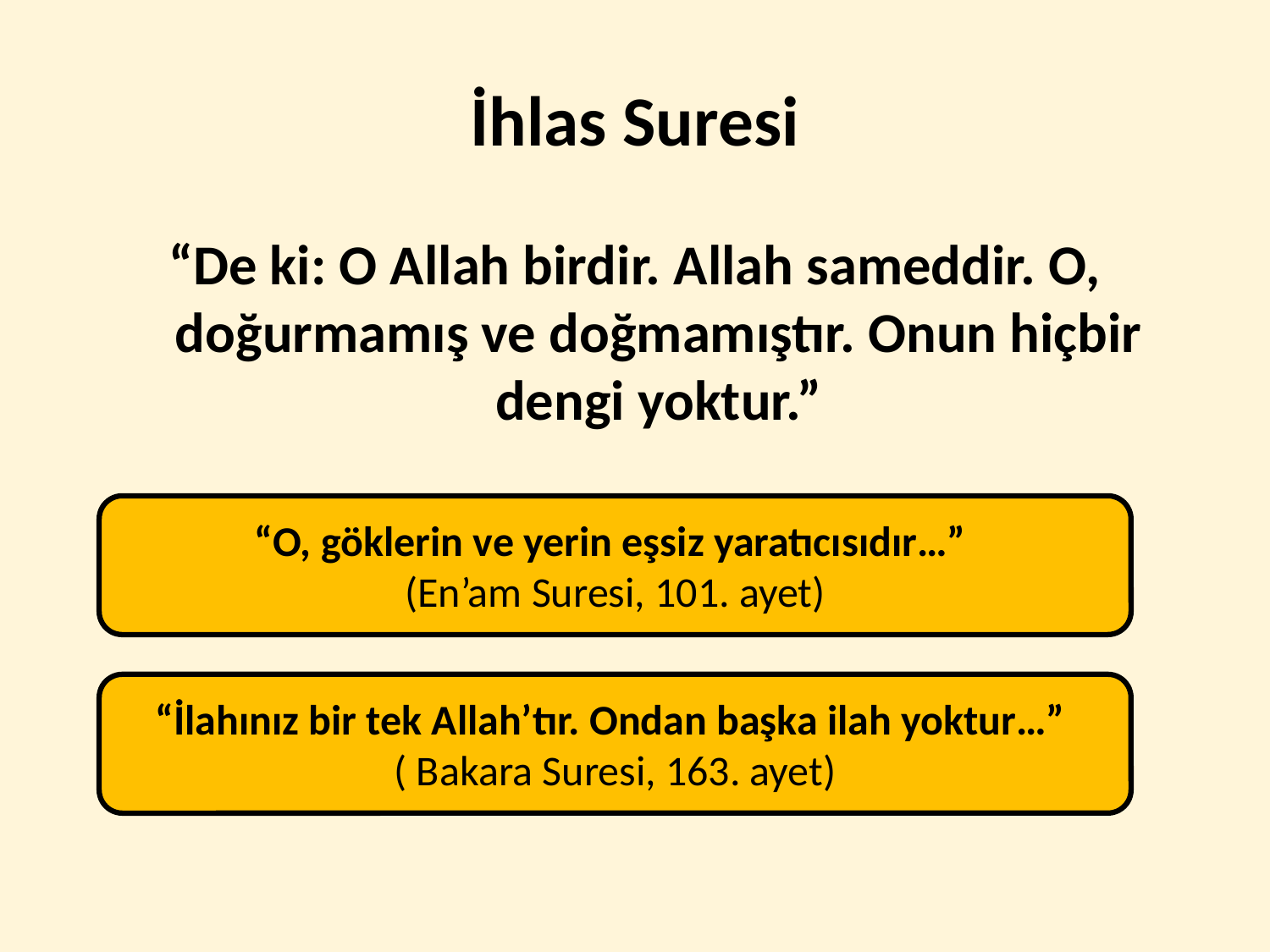

# İhlas Suresi
“De ki: O Allah birdir. Allah sameddir. O, doğurmamış ve doğmamıştır. Onun hiçbir dengi yoktur.”
“O, göklerin ve yerin eşsiz yaratıcısıdır…”
(En’am Suresi, 101. ayet)
“İlahınız bir tek Allah’tır. Ondan başka ilah yoktur…”
( Bakara Suresi, 163. ayet)